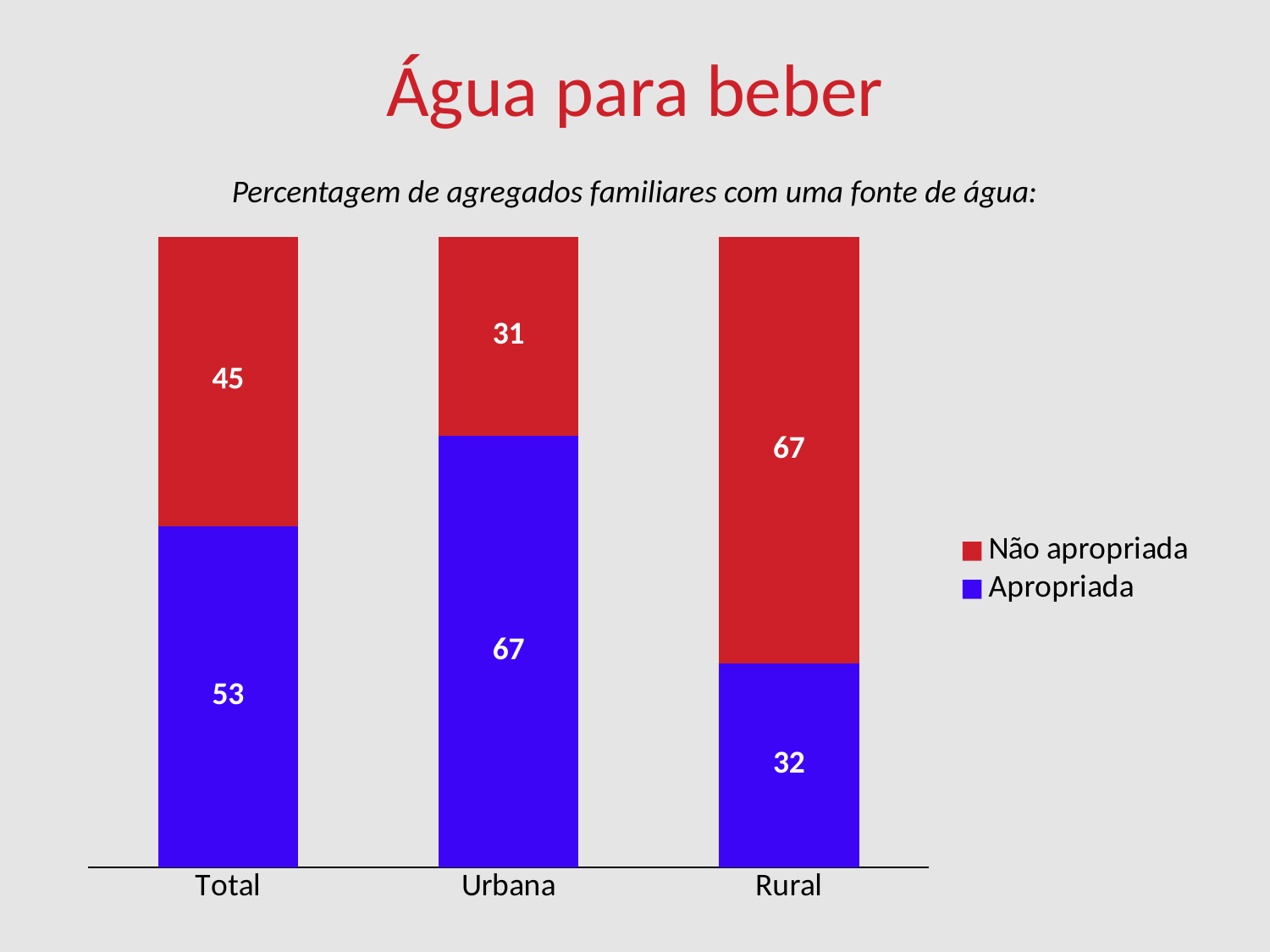

# Água para beber
Percentagem de agregados familiares com uma fonte de água:

### Chart

| Category | Apropriada | Não apropriada |
|---|---|---|
| Total | 53.0 | 45.0 |
| Urbana | 67.0 | 31.0 |
| Rural | 32.0 | 67.0 |